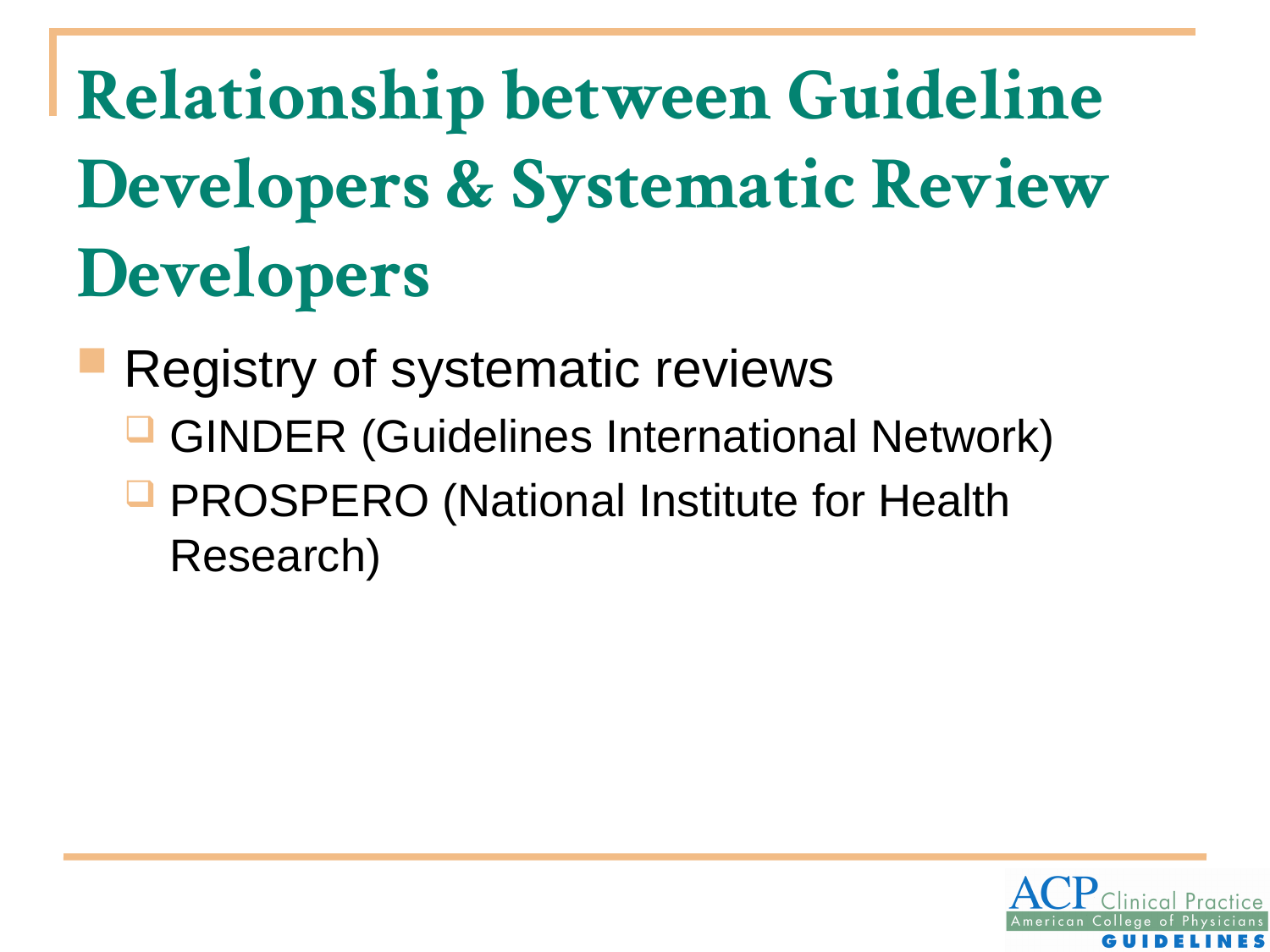

# Relationship between Guideline Developers & Systematic Review  Developers
Registry of systematic reviews
GINDER (Guidelines International Network)
PROSPERO (National Institute for Health Research)